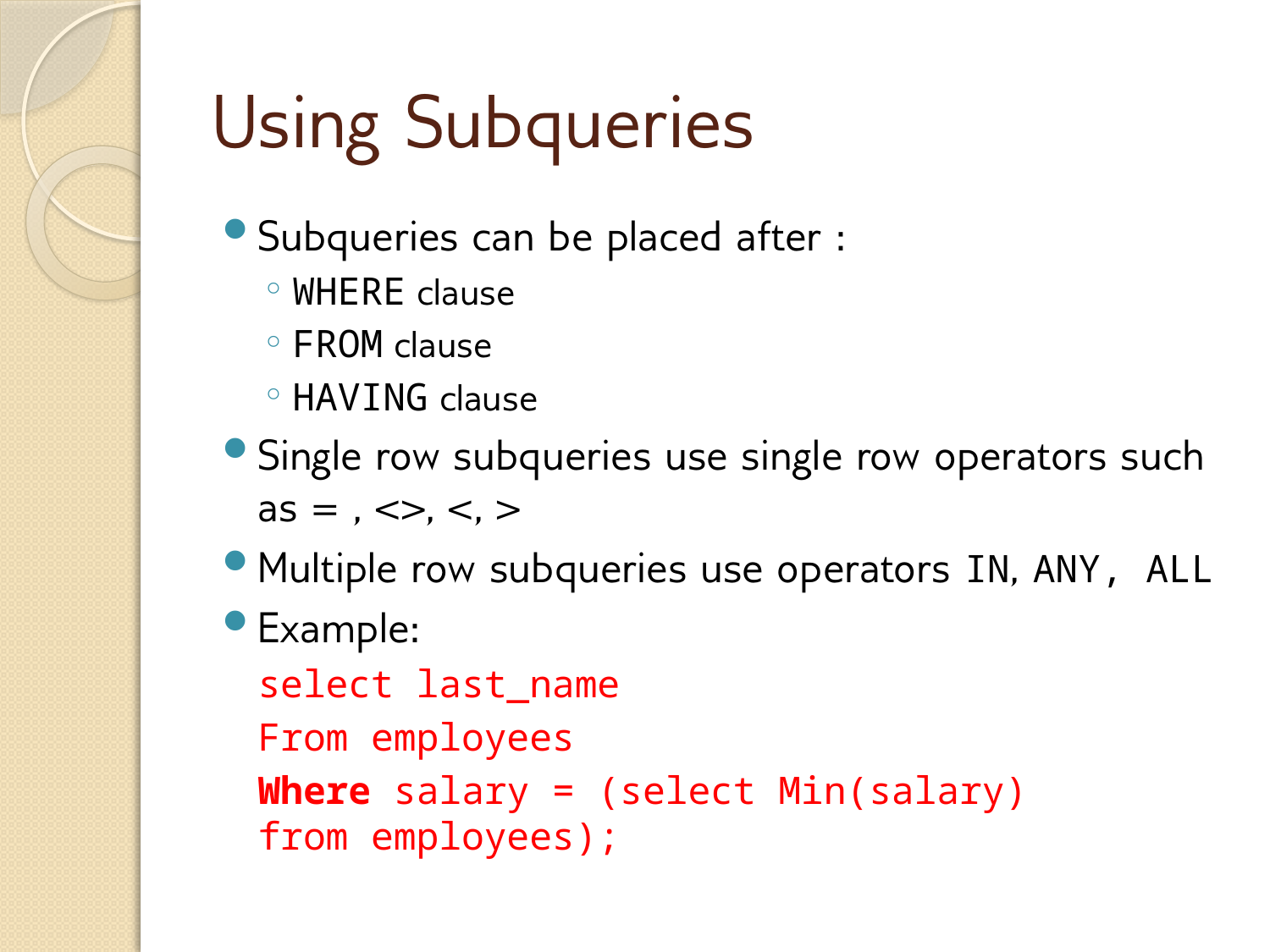

# Using Subqueries
Subqueries can be placed after :
WHERE clause
FROM clause
HAVING clause
Single row subqueries use single row operators such as = , <>, <, >
Multiple row subqueries use operators IN, ANY, ALL
Example:
		select last_name
		From employees
		Where salary = (select Min(salary) 	from employees);